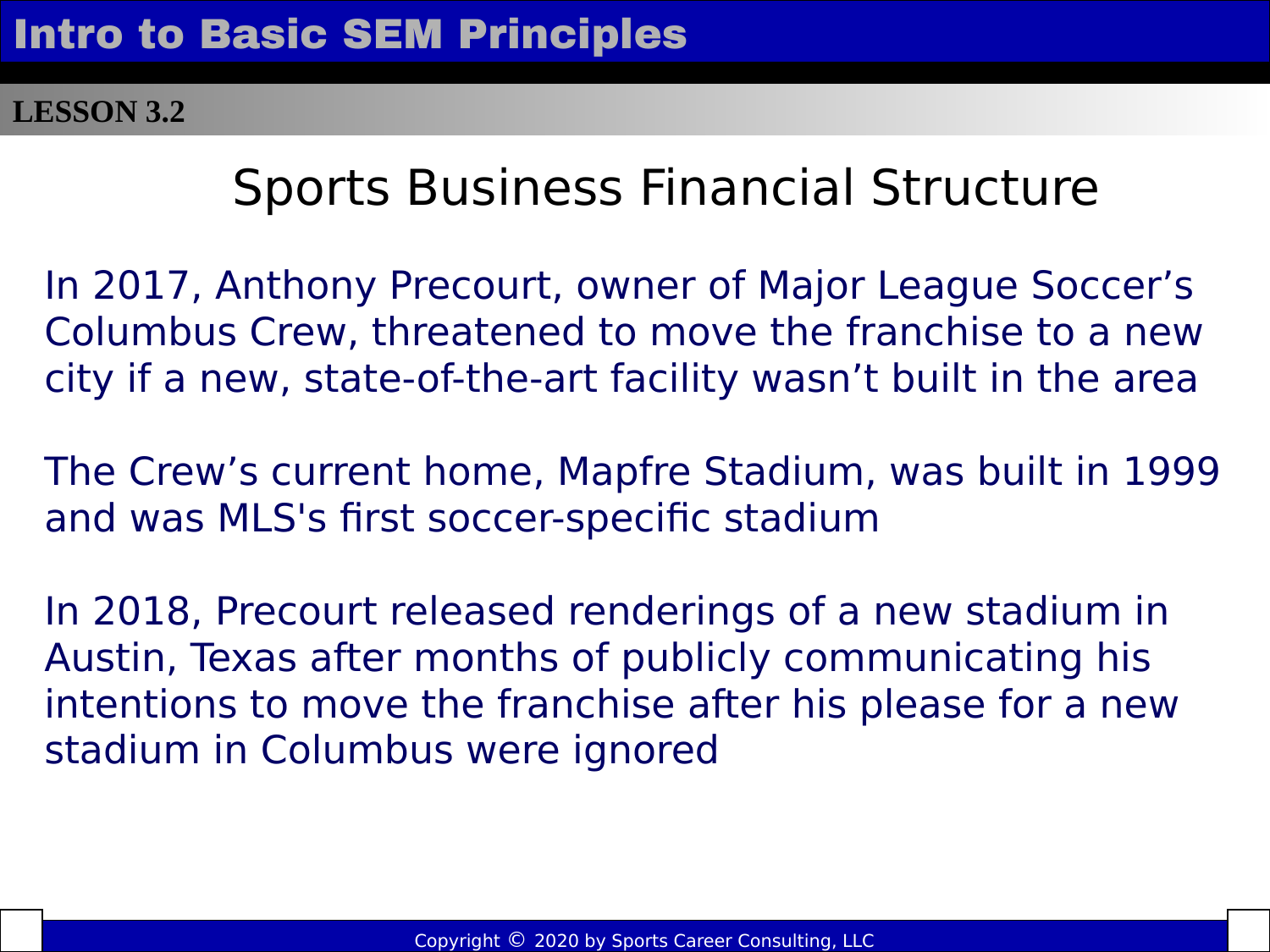

Intro to Basic SEM Principles
LESSON 3.2

Sports Business Financial Structure
In 2017, Anthony Precourt, owner of Major League Soccer’s Columbus Crew, threatened to move the franchise to a new city if a new, state-of-the-art facility wasn’t built in the area

The Crew’s current home, Mapfre Stadium, was built in 1999 and was MLS's first soccer-specific stadium

In 2018, Precourt released renderings of a new stadium in Austin, Texas after months of publicly communicating his intentions to move the franchise after his please for a new stadium in Columbus were ignored
Copyright © 2020 by Sports Career Consulting, LLC